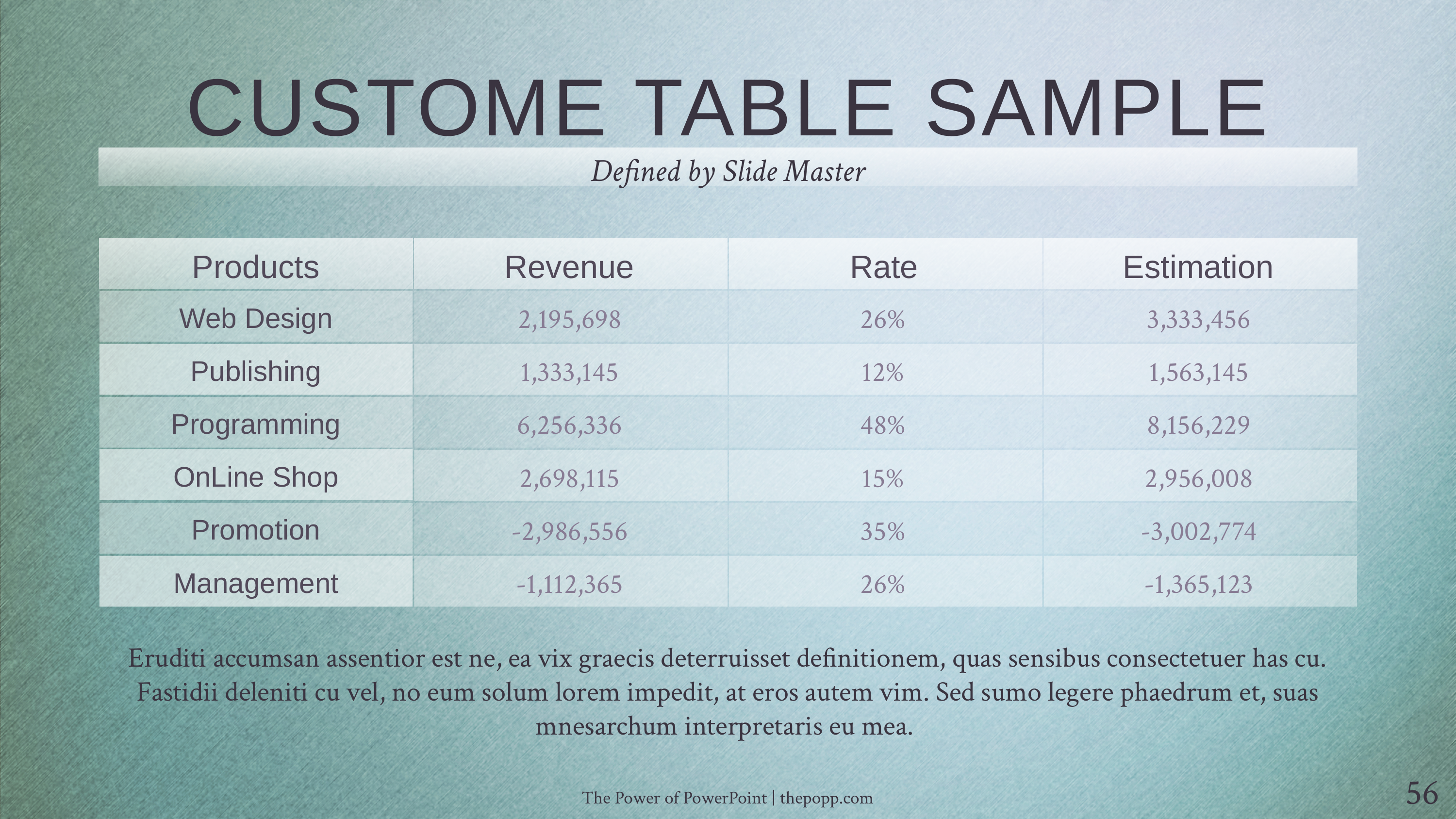

# CUSTOME TABLE SAMPLE
Defined by Slide Master
Products
Revenue
Rate
Estimation
Web Design
2,195,698
26%
3,333,456
Publishing
1,333,145
12%
1,563,145
Programming
6,256,336
48%
8,156,229
OnLine Shop
2,698,115
15%
2,956,008
Promotion
-2,986,556
35%
-3,002,774
Management
-1,112,365
26%
-1,365,123
Eruditi accumsan assentior est ne, ea vix graecis deterruisset definitionem, quas sensibus consectetuer has cu. Fastidii deleniti cu vel, no eum solum lorem impedit, at eros autem vim. Sed sumo legere phaedrum et, suas mnesarchum interpretaris eu mea.
56
The Power of PowerPoint | thepopp.com